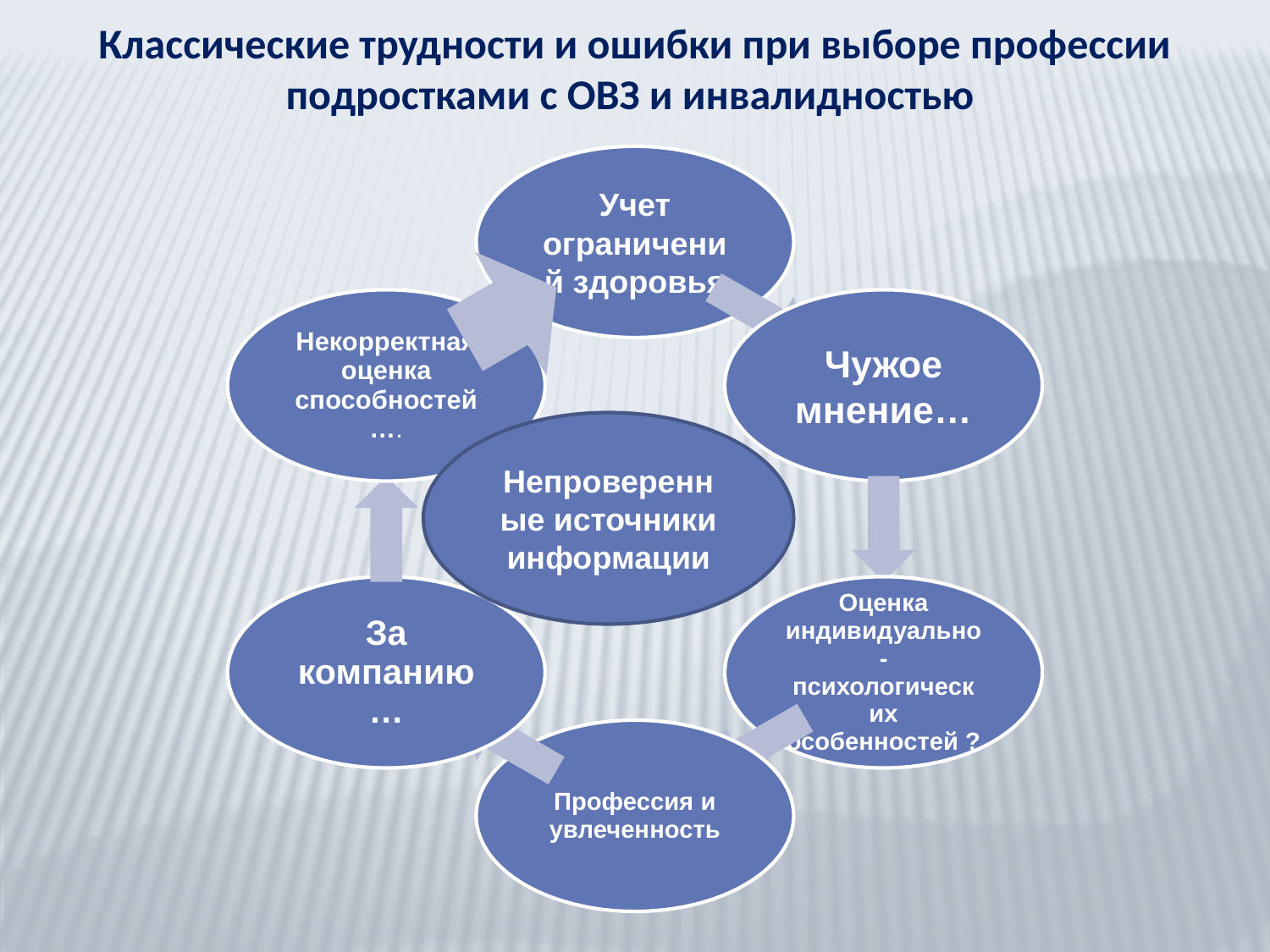

Классические трудности и ошибки при выборе профессии подростками с ОВЗ и инвалидностью
Учет ограничений здоровья
Чужое мнение…
Оценка индивидуально-психологических особенностей ?
Профессия и увлеченность
За компанию…
Некорректная оценка способностей ….
Непроверенные источники информации